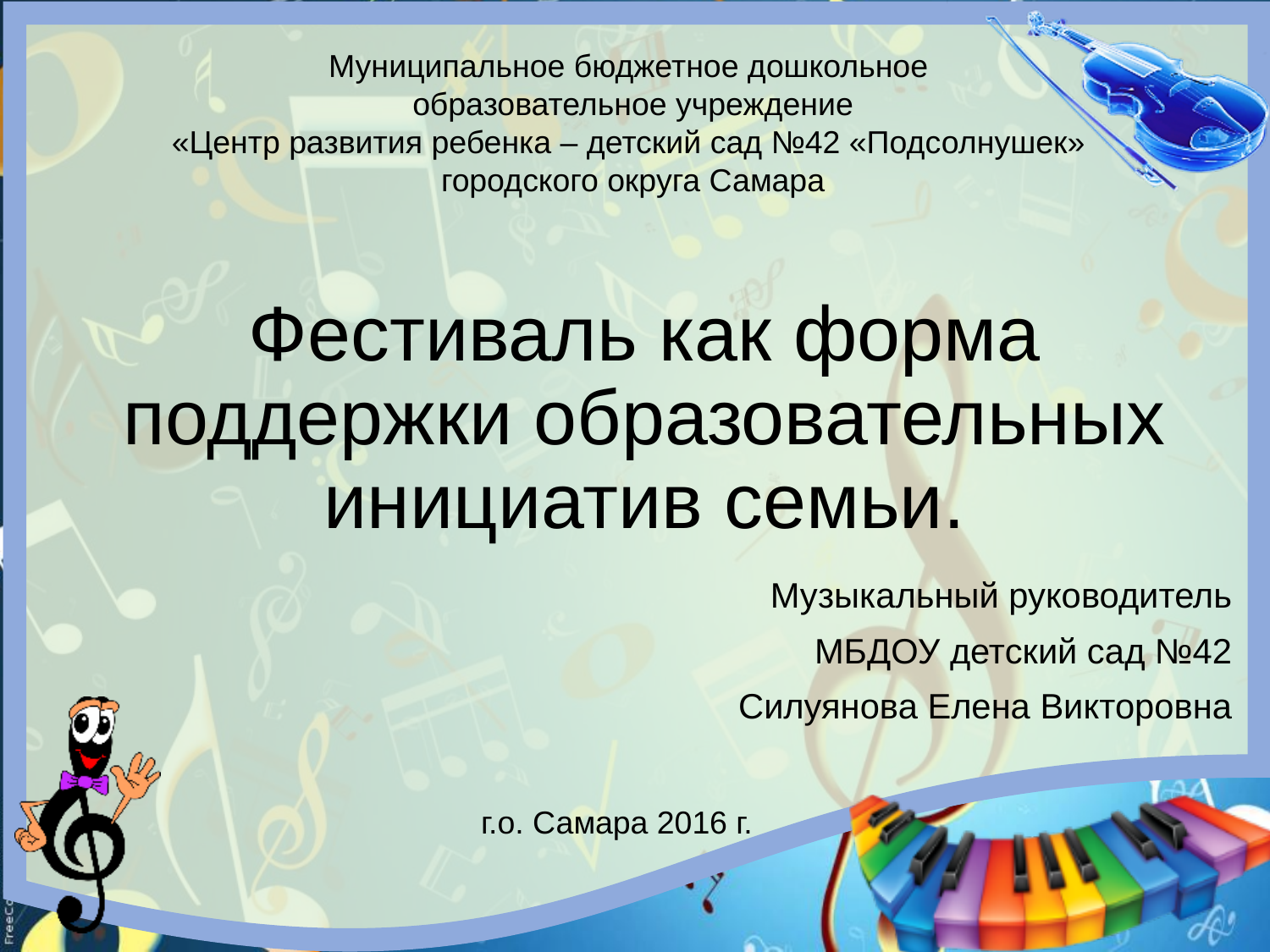

Муниципальное бюджетное дошкольное
образовательное учреждение
«Центр развития ребенка – детский сад №42 «Подсолнушек»
городского округа Самара
# Фестиваль как форма поддержки образовательных инициатив семьи.
Музыкальный руководитель
МБДОУ детский сад №42
Силуянова Елена Викторовна
г.о. Самара 2016 г.